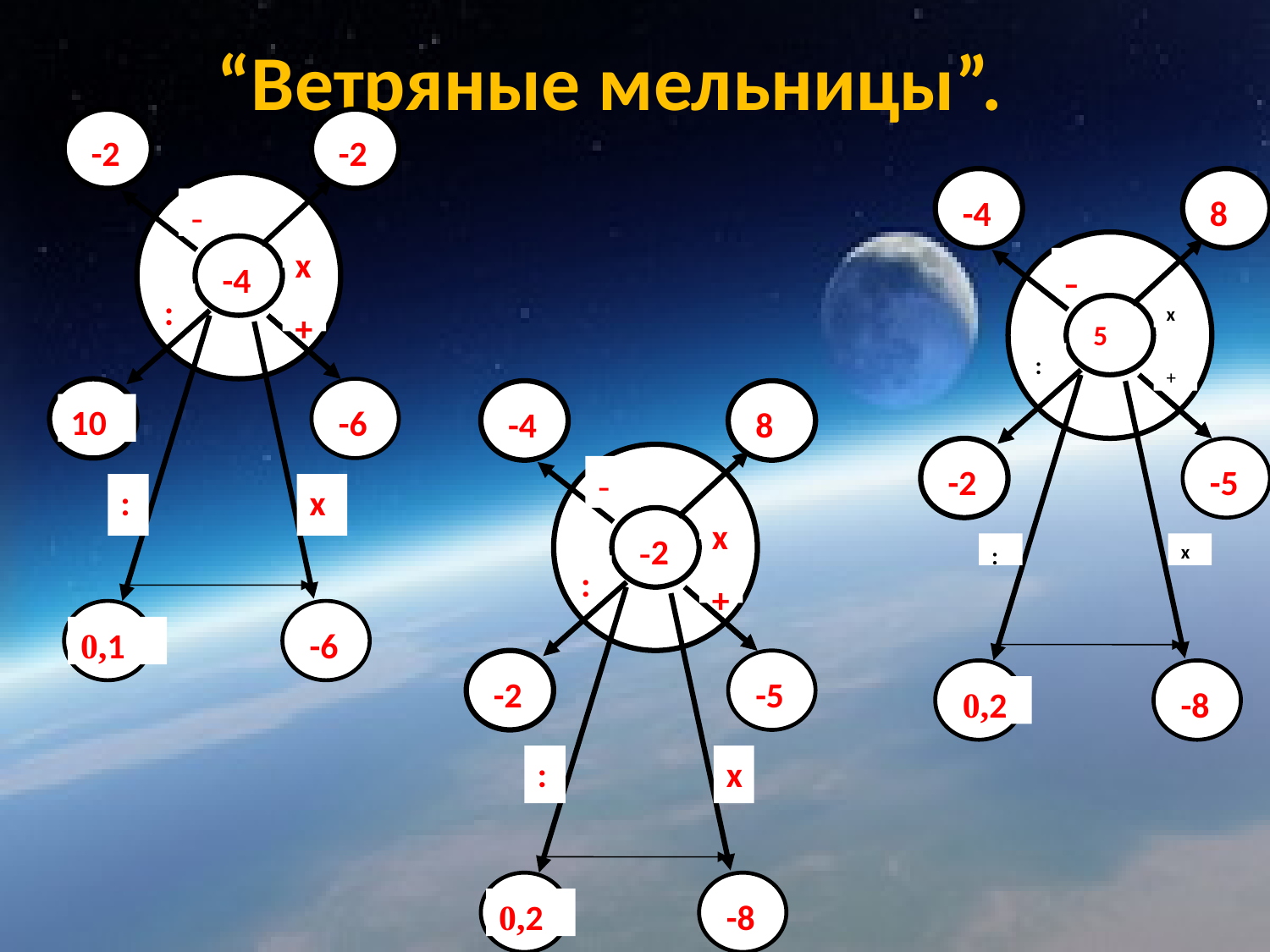

# “Ветряные мельницы”.

-2
-2

-

х
-4
:
+

10
-6
:
х

0,1
-6

-4
8

-

х
5
:
+

-2
-5
:
х

0,2

-8

-4
8

-

х
-2
:
+

-2
-5
:
х

0,2

-8